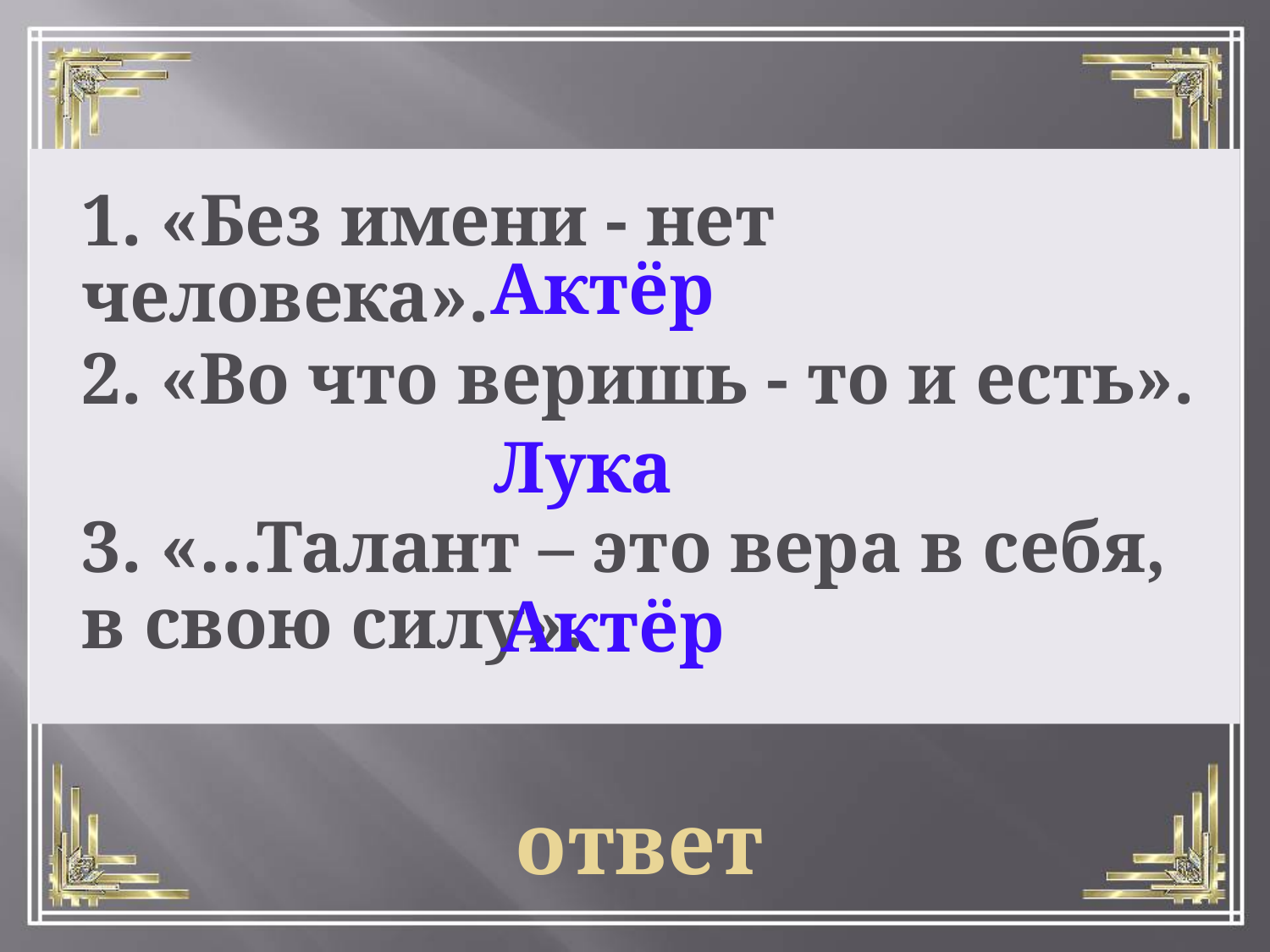

1. «Без имени - нет человека».
Актёр
2. «Во что веришь - то и есть».
Лука
3. «…Талант – это вера в себя, в свою силу».
Актёр
ответ